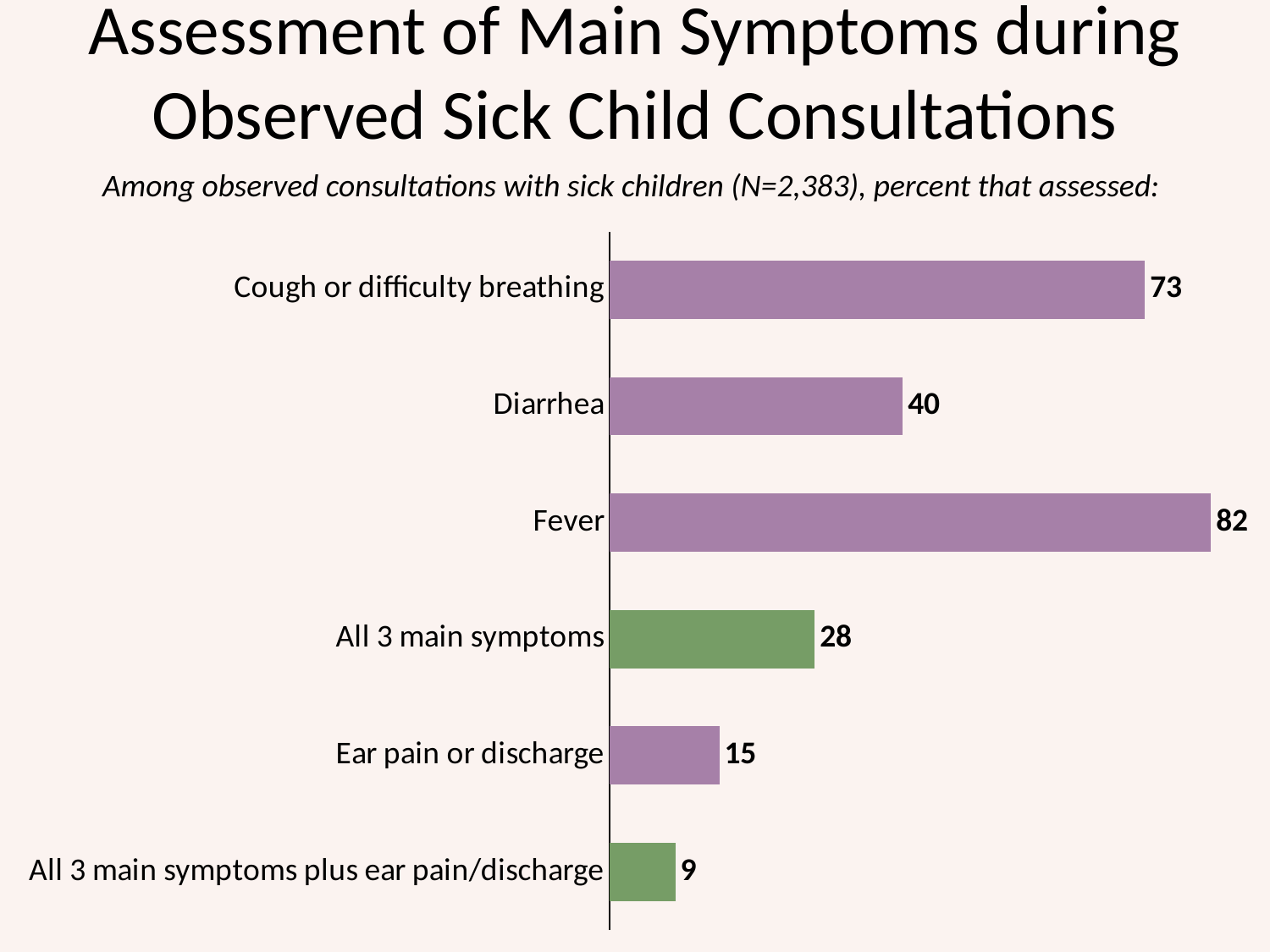

# Assessment of Main Symptoms during Observed Sick Child Consultations
Among observed consultations with sick children (N=2,383), percent that assessed:

### Chart

| Category | Series 1 |
|---|---|
| All 3 main symptoms plus ear pain/discharge | 9.0 |
| Ear pain or discharge | 15.0 |
| All 3 main symptoms | 28.0 |
| Fever | 82.0 |
| Diarrhea | 40.0 |
| Cough or difficulty breathing | 73.0 |